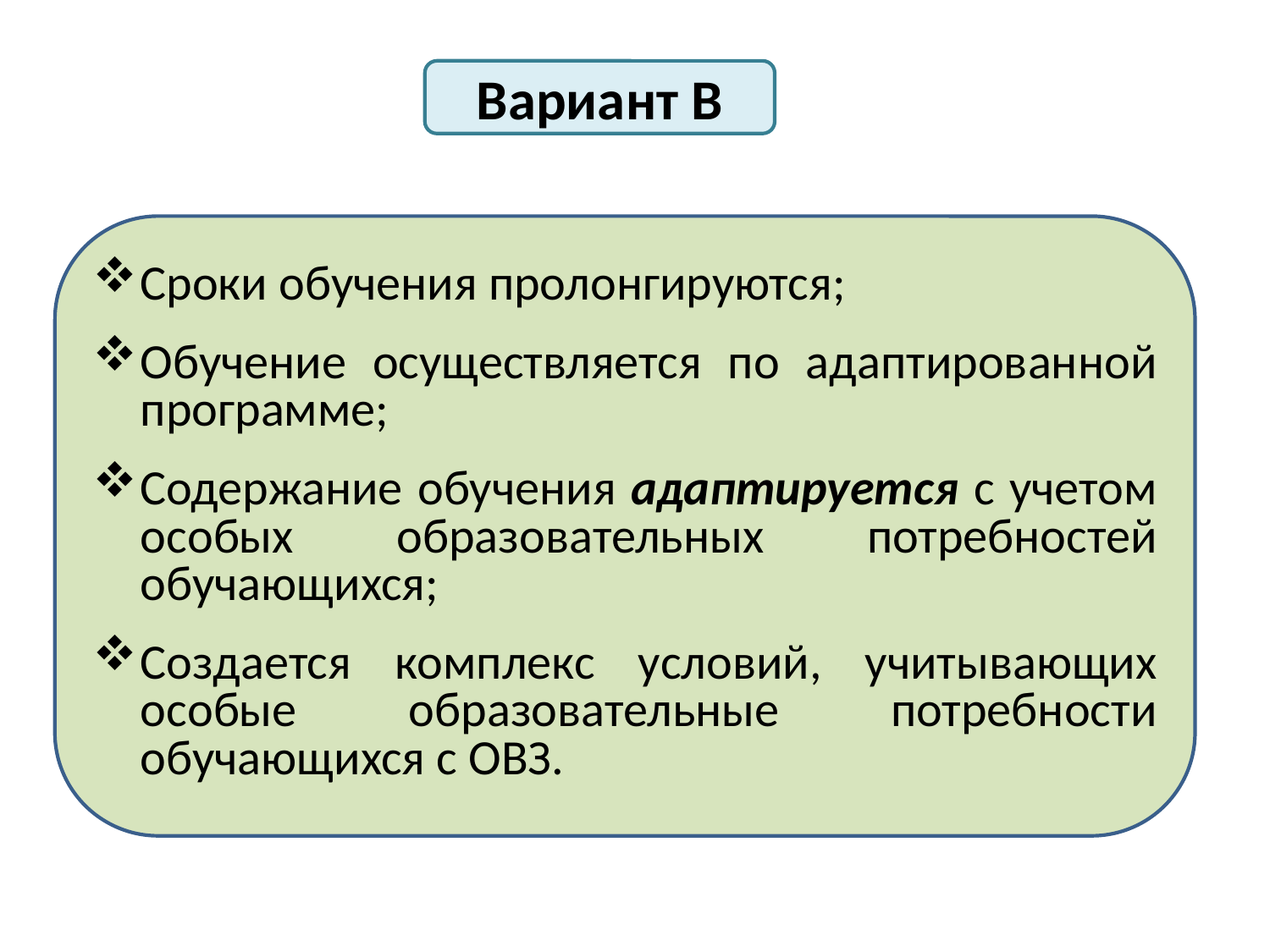

Вариант В

Сроки обучения пролонгируются;
Обучение осуществляется по адаптированной программе;
Содержание обучения адаптируется с учетом особых образовательных потребностей обучающихся;
Создается комплекс условий, учитывающих особые образовательные потребности обучающихся с ОВЗ.